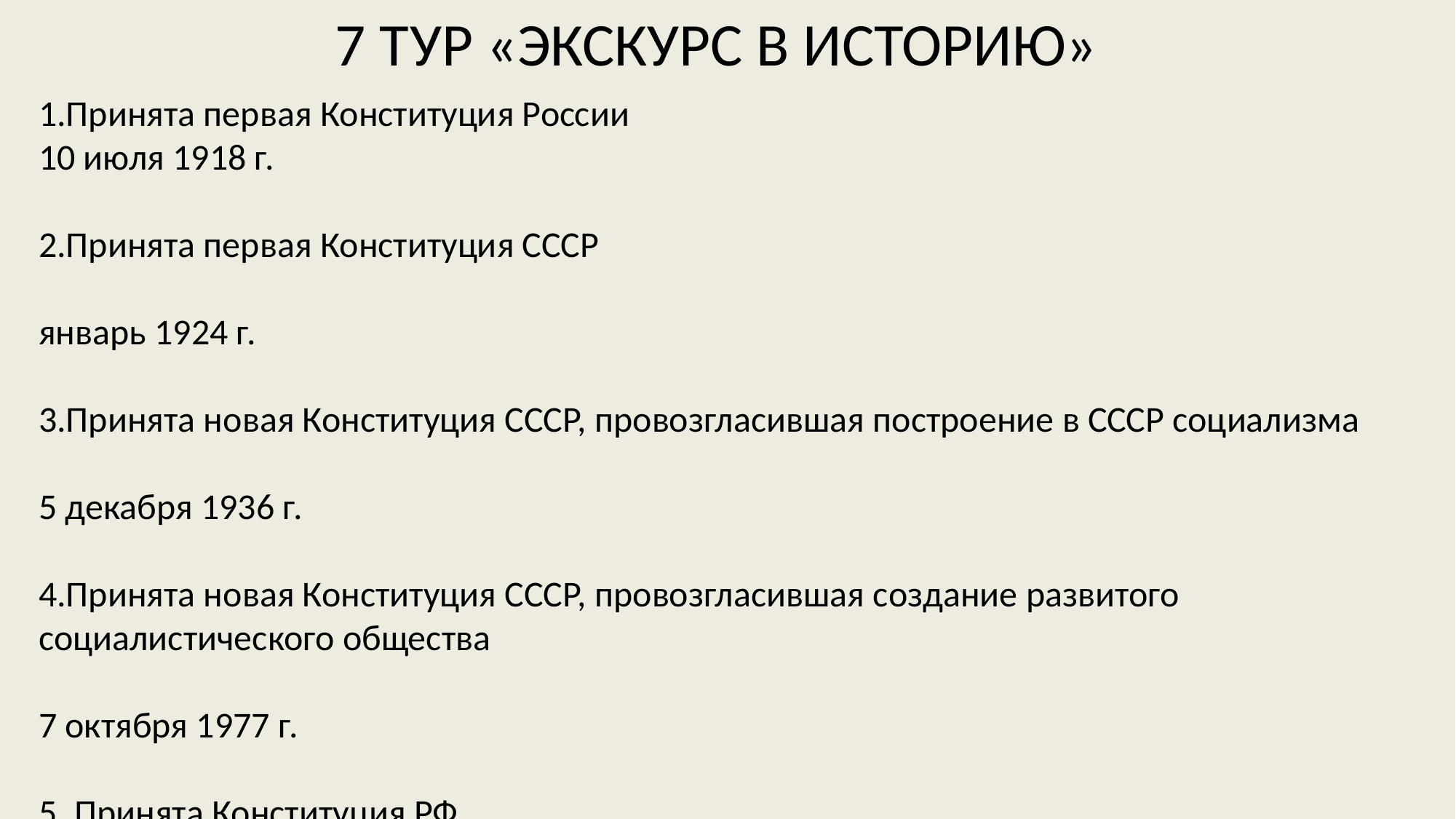

7 ТУР «ЭКСКУРС В ИСТОРИЮ»
1.Принята первая Конституция России
10 июля 1918 г.

2.Принята первая Конституция СССР
январь 1924 г.

3.Принята новая Конституция СССР, провозгласившая построение в СССР социализма
5 декабря 1936 г.

4.Принята новая Конституция СССР, провозгласившая создание развитого социалистического общества
7 октября 1977 г.

5. Принята Конституция РФ
12 декабря 1993 г.